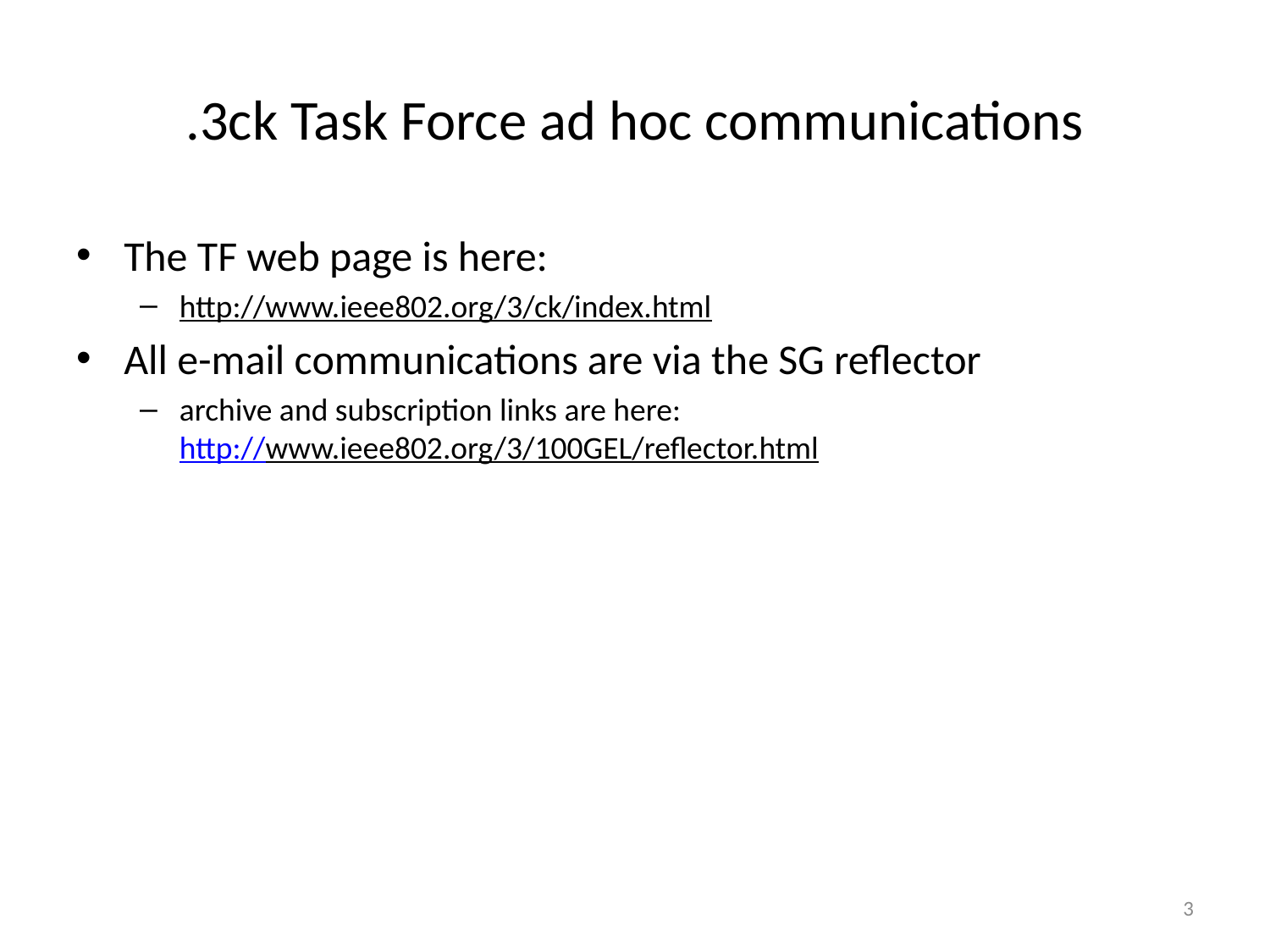

# .3ck Task Force ad hoc communications
The TF web page is here:
http://www.ieee802.org/3/ck/index.html
All e-mail communications are via the SG reflector
archive and subscription links are here:
http://www.ieee802.org/3/100GEL/reflector.html
3